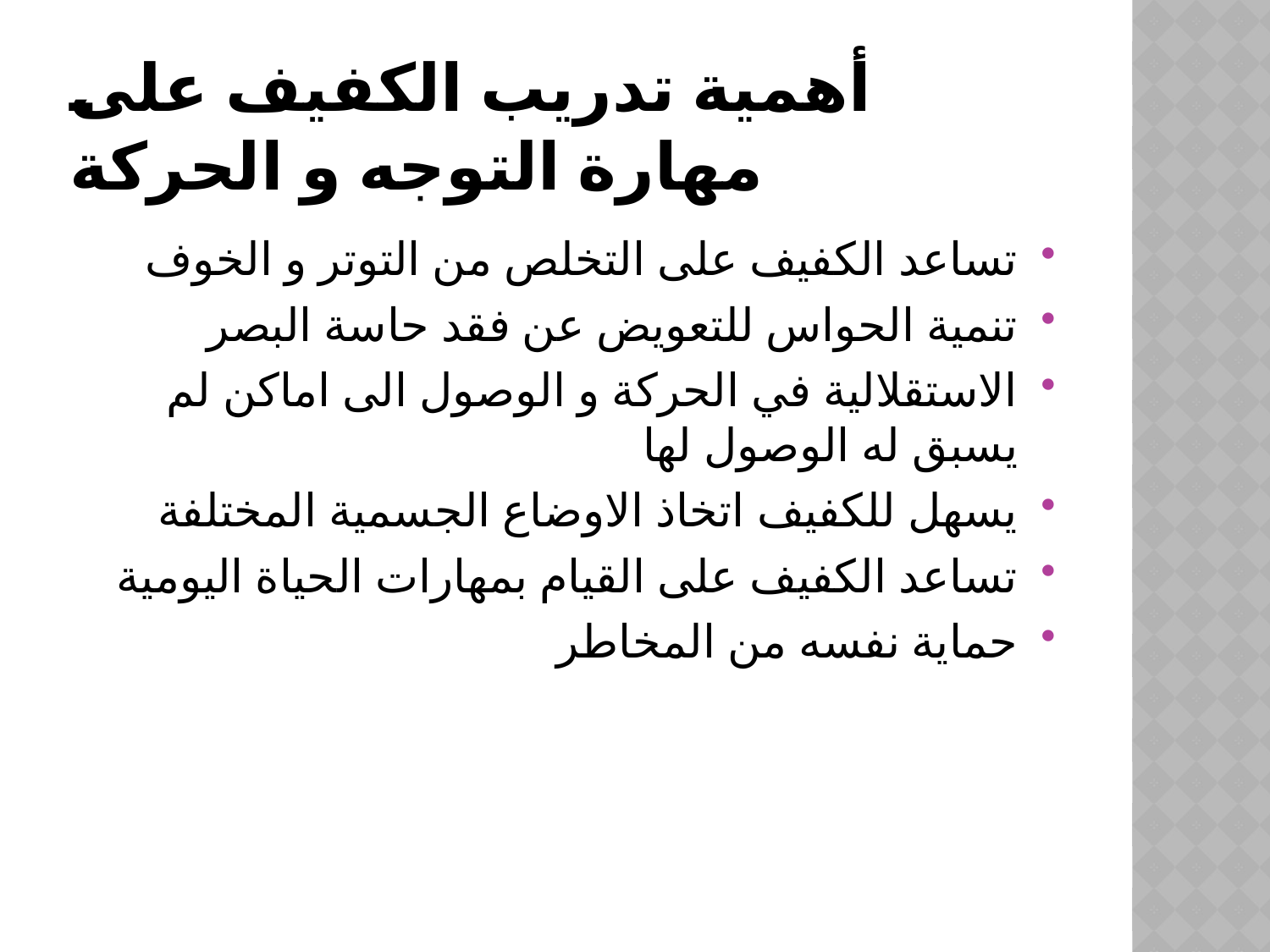

# أهمية تدريب الكفيف على مهارة التوجه و الحركة
تساعد الكفيف على التخلص من التوتر و الخوف
تنمية الحواس للتعويض عن فقد حاسة البصر
الاستقلالية في الحركة و الوصول الى اماكن لم يسبق له الوصول لها
يسهل للكفيف اتخاذ الاوضاع الجسمية المختلفة
تساعد الكفيف على القيام بمهارات الحياة اليومية
حماية نفسه من المخاطر